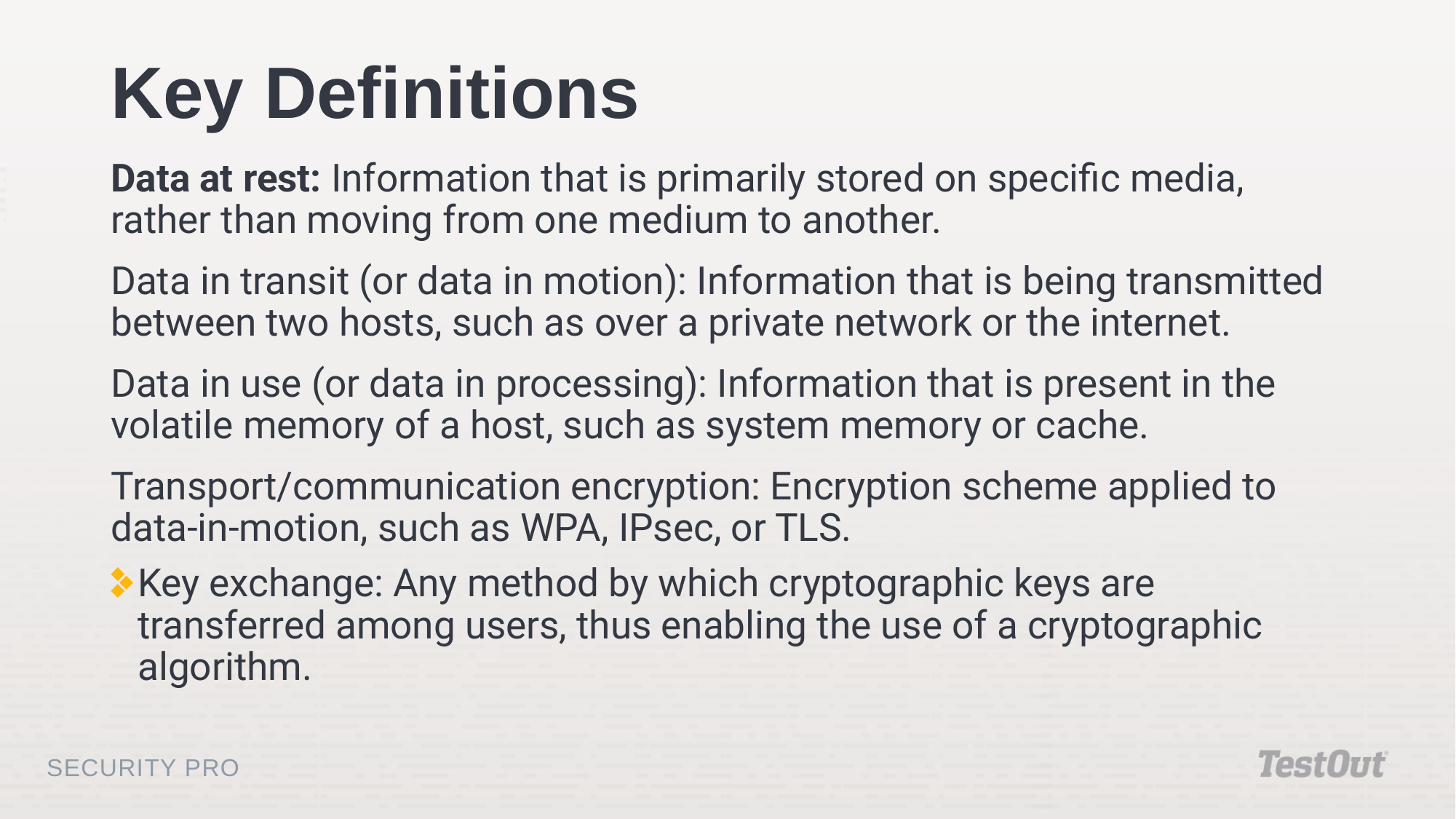

# Key Definitions
Data at rest: Information that is primarily stored on specific media, rather than moving from one medium to another.
Data in transit (or data in motion): Information that is being transmitted between two hosts, such as over a private network or the internet.
Data in use (or data in processing): Information that is present in the volatile memory of a host, such as system memory or cache.
Transport/communication encryption: Encryption scheme applied to data-in-motion, such as WPA, IPsec, or TLS.
Key exchange: Any method by which cryptographic keys are transferred among users, thus enabling the use of a cryptographic algorithm.
Security Pro